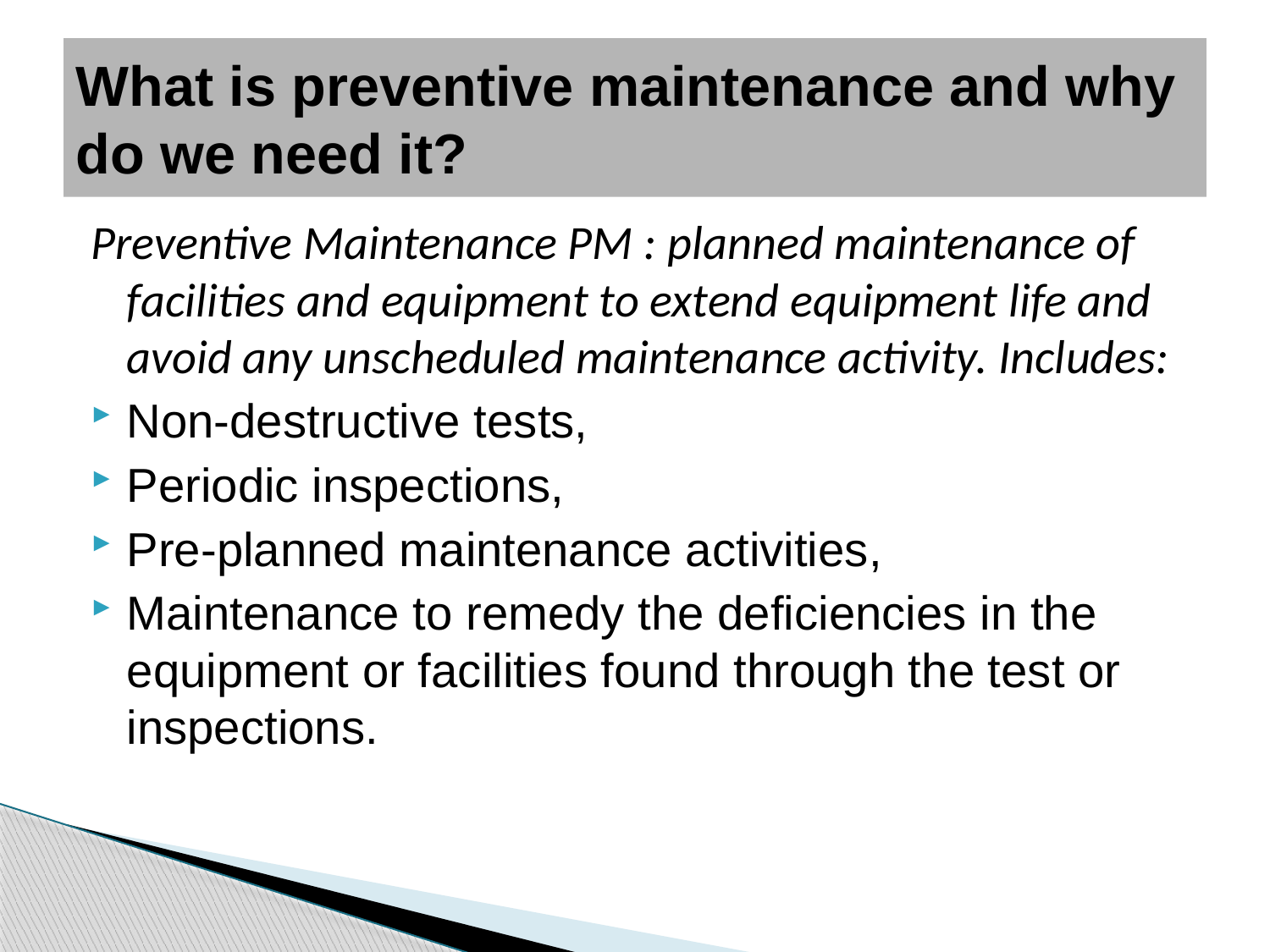

# What is preventive maintenance and why do we need it?
Preventive Maintenance PM : planned maintenance of facilities and equipment to extend equipment life and avoid any unscheduled maintenance activity. Includes:
Non-destructive tests,
Periodic inspections,
Pre-planned maintenance activities,
Maintenance to remedy the deficiencies in the equipment or facilities found through the test or inspections.